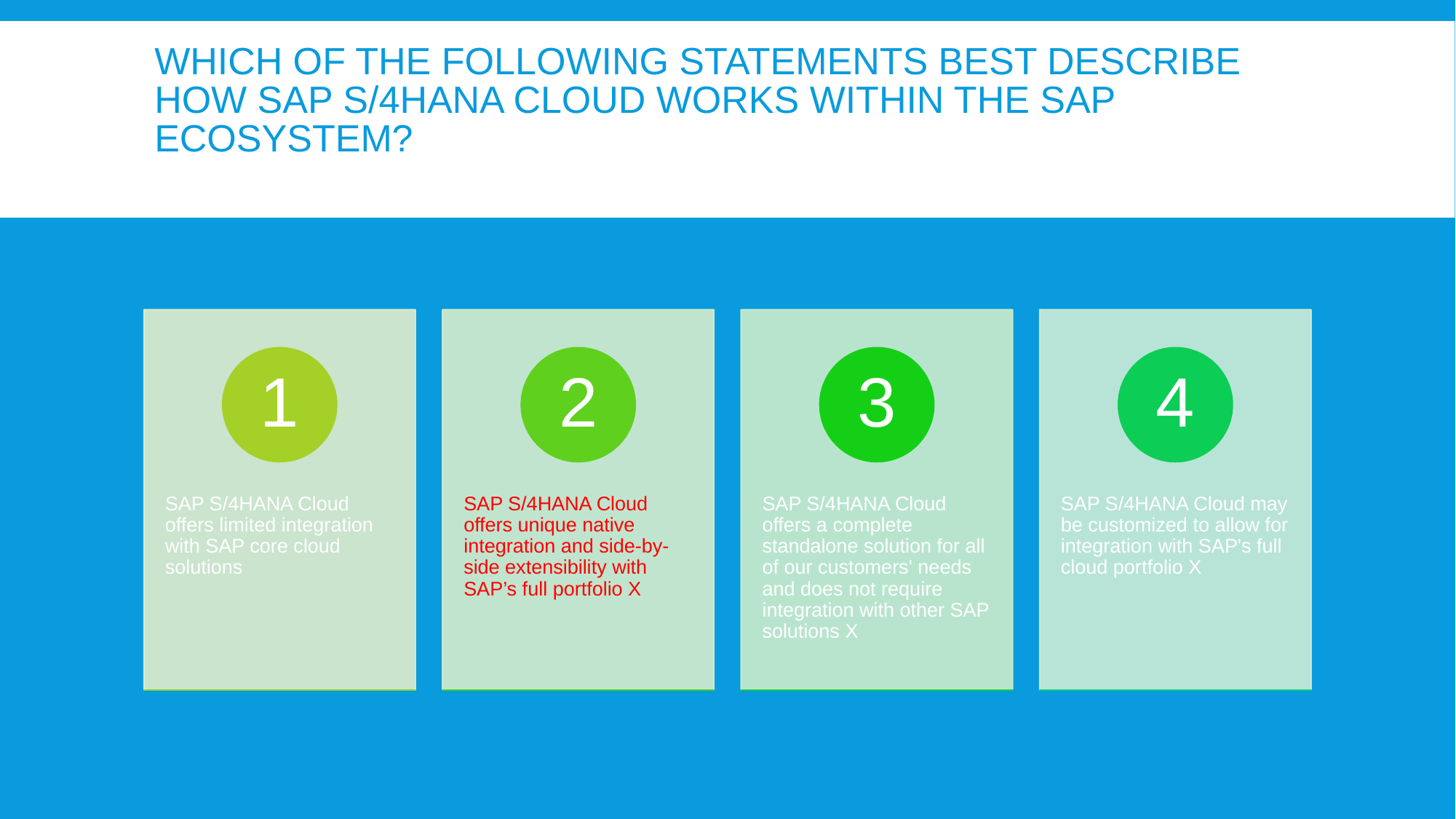

# Which of the following statements best describe how SAP S/4HANA Cloud works within the SAP ecosystem?
SAP S/4HANA Cloud offers limited integration with SAP core cloud solutions
1
SAP S/4HANA Cloud offers unique native integration and side-by-side extensibility with SAP’s full portfolio X
2
SAP S/4HANA Cloud offers a complete standalone solution for all of our customers' needs and does not require integration with other SAP solutions X
3
SAP S/4HANA Cloud may be customized to allow for integration with SAP's full cloud portfolio X
4